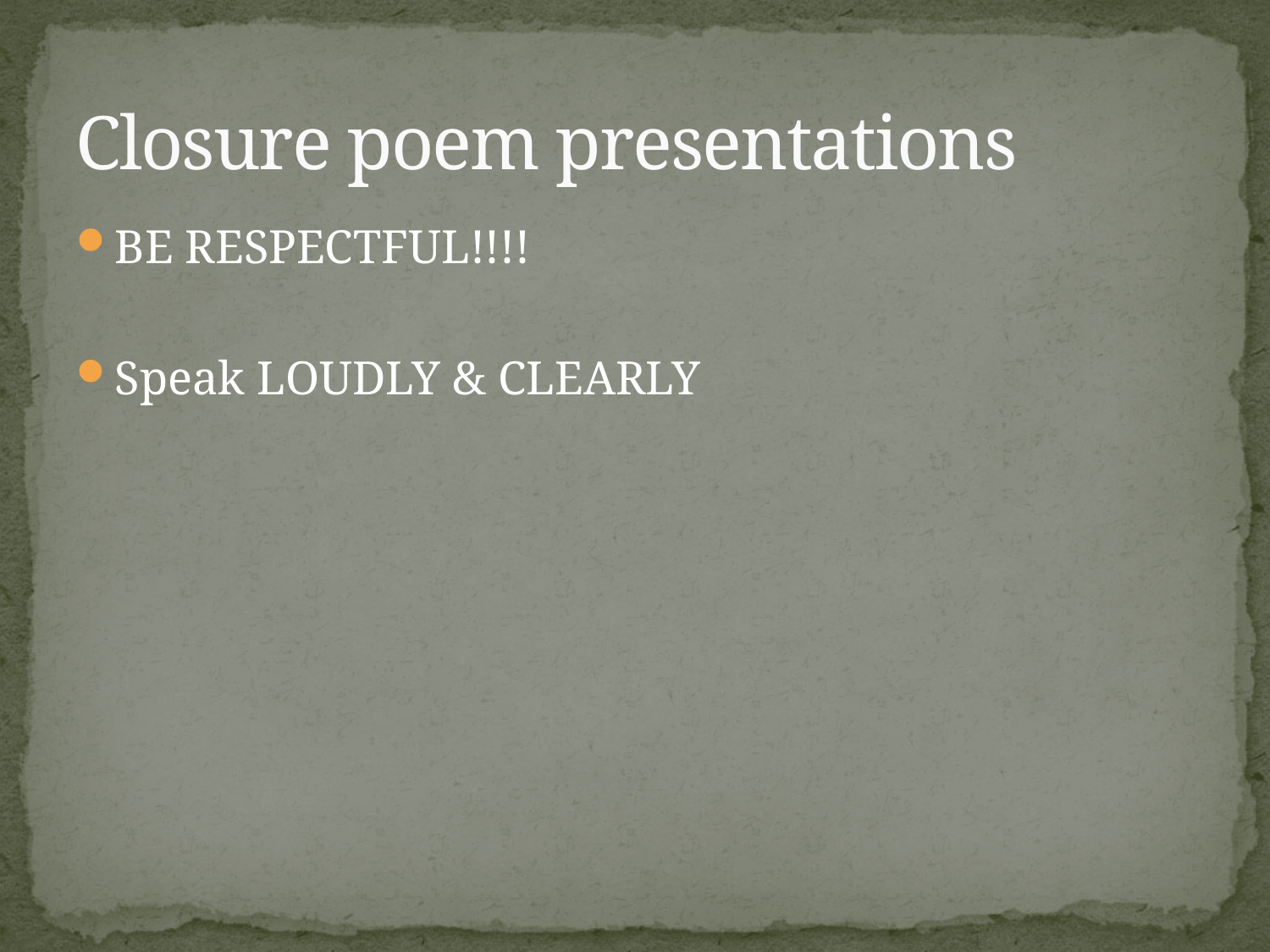

# Closure poem presentations
BE RESPECTFUL!!!!

Speak LOUDLY & CLEARLY